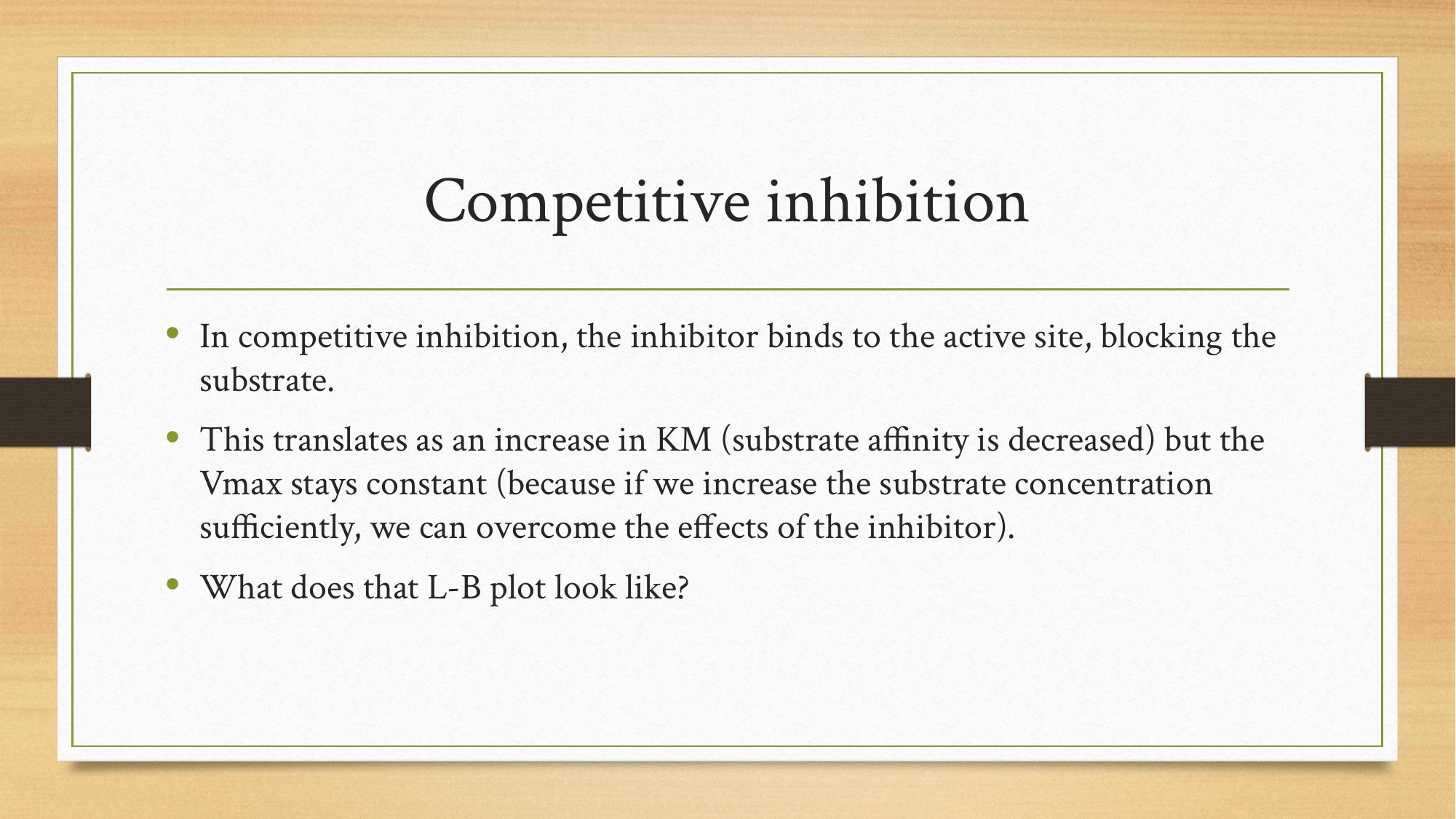

# Competitive inhibition
In competitive inhibition, the inhibitor binds to the active site, blocking the substrate.
This translates as an increase in KM (substrate affinity is decreased) but the Vmax stays constant (because if we increase the substrate concentration sufficiently, we can overcome the effects of the inhibitor).
What does that L-B plot look like?